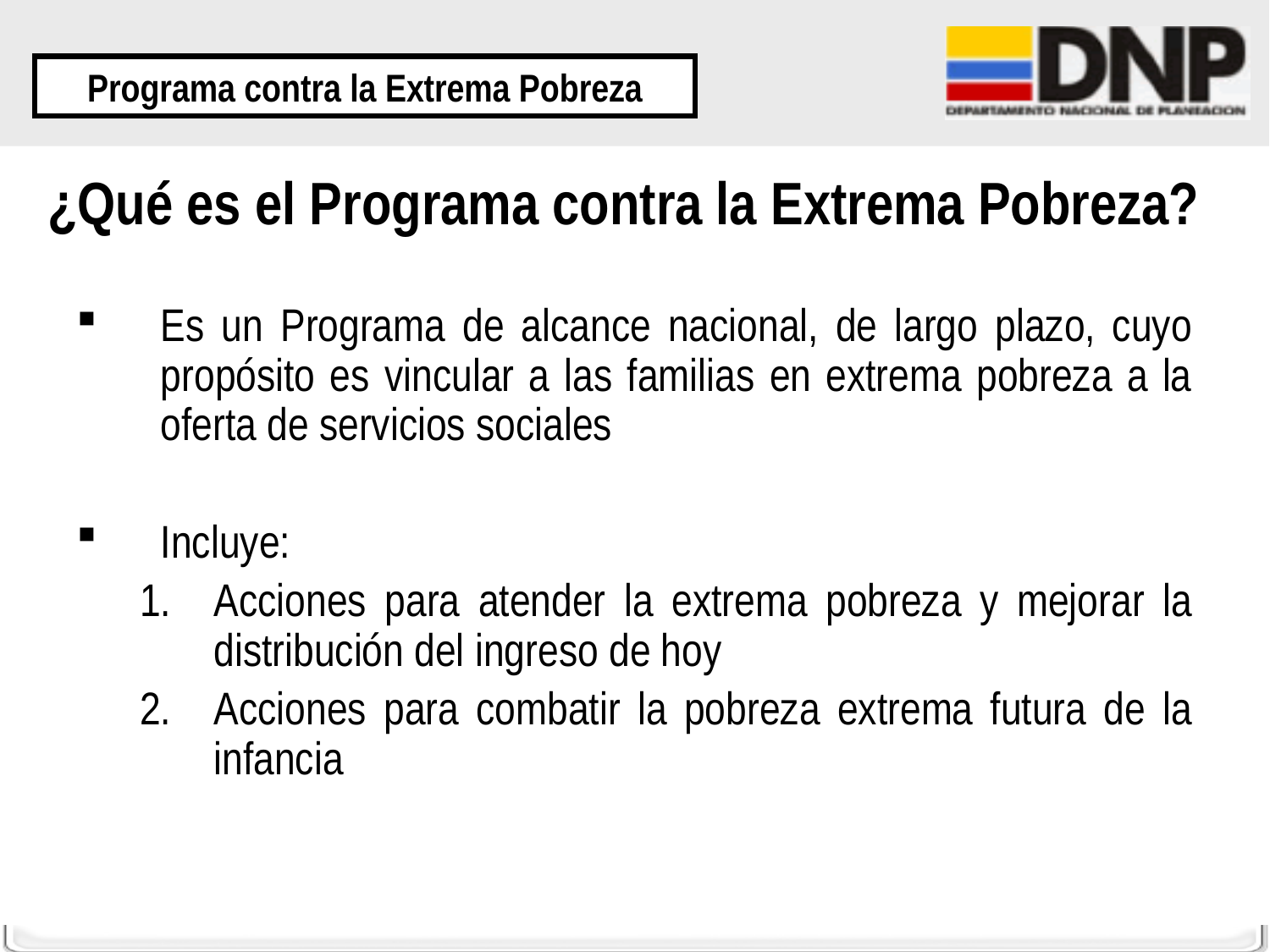

Programa contra la Extrema Pobreza
# ¿Qué es el Programa contra la Extrema Pobreza?
Es un Programa de alcance nacional, de largo plazo, cuyo propósito es vincular a las familias en extrema pobreza a la oferta de servicios sociales

Incluye:
Acciones para atender la extrema pobreza y mejorar la distribución del ingreso de hoy
Acciones para combatir la pobreza extrema futura de la infancia